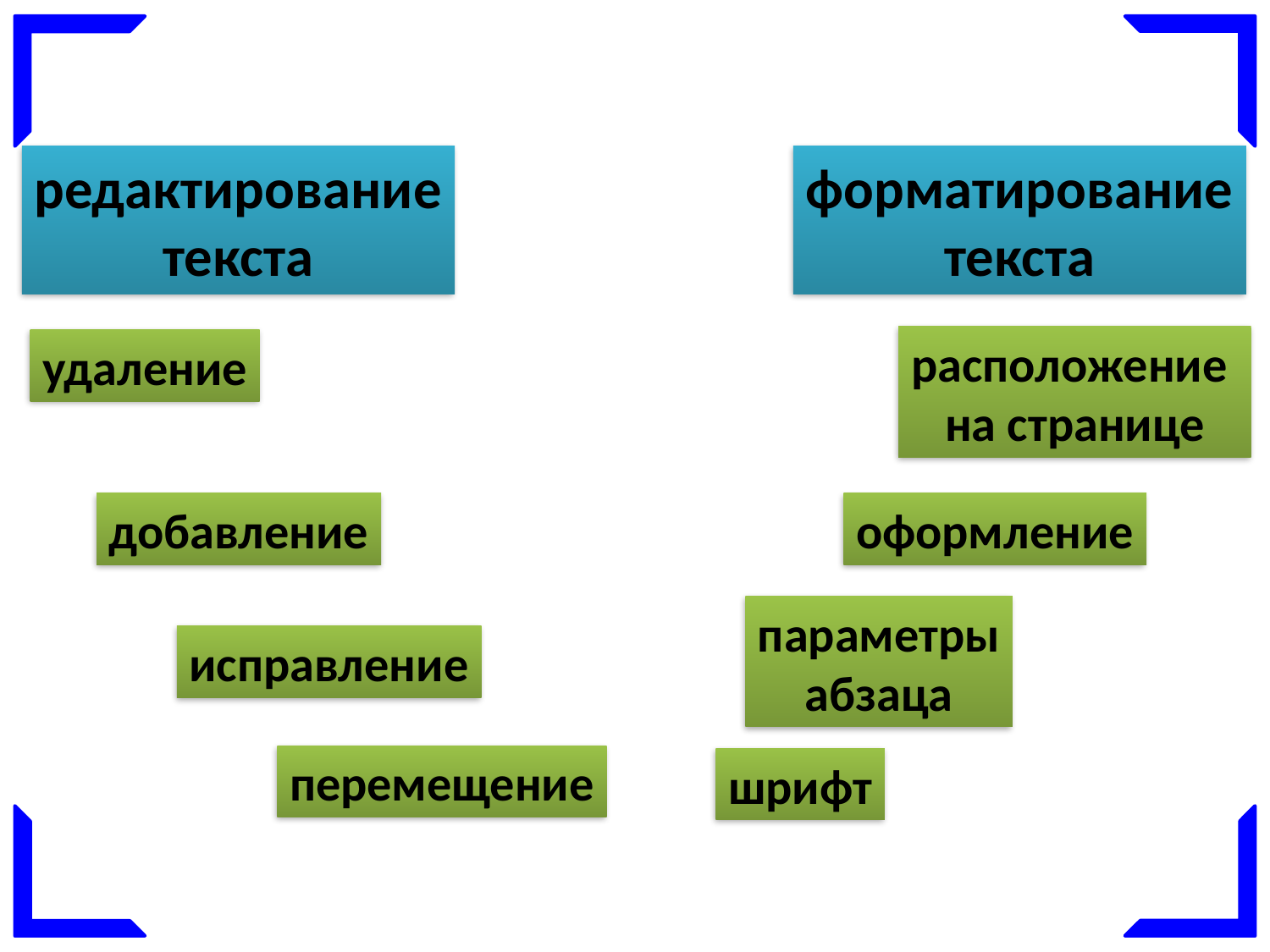

редактирование
текста
форматирование
текста
расположение
на странице
удаление
добавление
оформление
параметры
абзаца
исправление
перемещение
шрифт